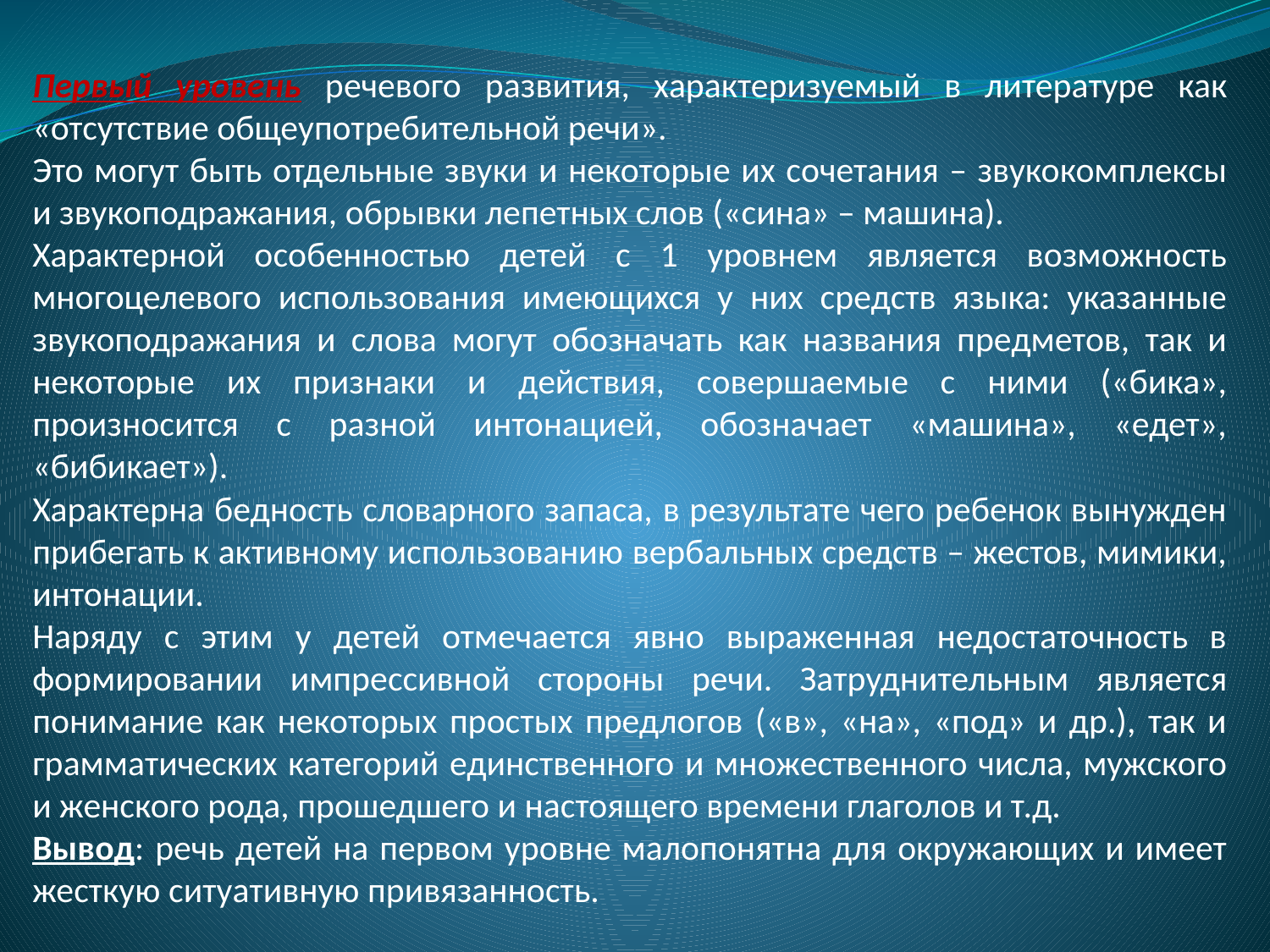

Первый уровень речевого развития, характеризуемый в литературе как «отсутствие общеупотребительной речи».
Это могут быть отдельные звуки и некоторые их сочетания – звукокомплексы и звукоподражания, обрывки лепетных слов («сина» – машина).
Характерной особенностью детей с 1 уровнем является возможность многоцелевого использования имеющихся у них средств языка: указанные звукоподражания и слова могут обозначать как названия предметов, так и некоторые их признаки и действия, совершаемые с ними («бика», произносится с разной интонацией, обозначает «машина», «едет», «бибикает»).
Характерна бедность словарного запаса, в результате чего ребенок вынужден прибегать к активному использованию вербальных средств – жестов, мимики, интонации.
Наряду с этим у детей отмечается явно выраженная недостаточность в формировании импрессивной стороны речи. Затруднительным является понимание как некоторых простых предлогов («в», «на», «под» и др.), так и грамматических категорий единственного и множественного числа, мужского и женского рода, прошедшего и настоящего времени глаголов и т.д.
Вывод: речь детей на первом уровне малопонятна для окружающих и имеет жесткую ситуативную привязанность.